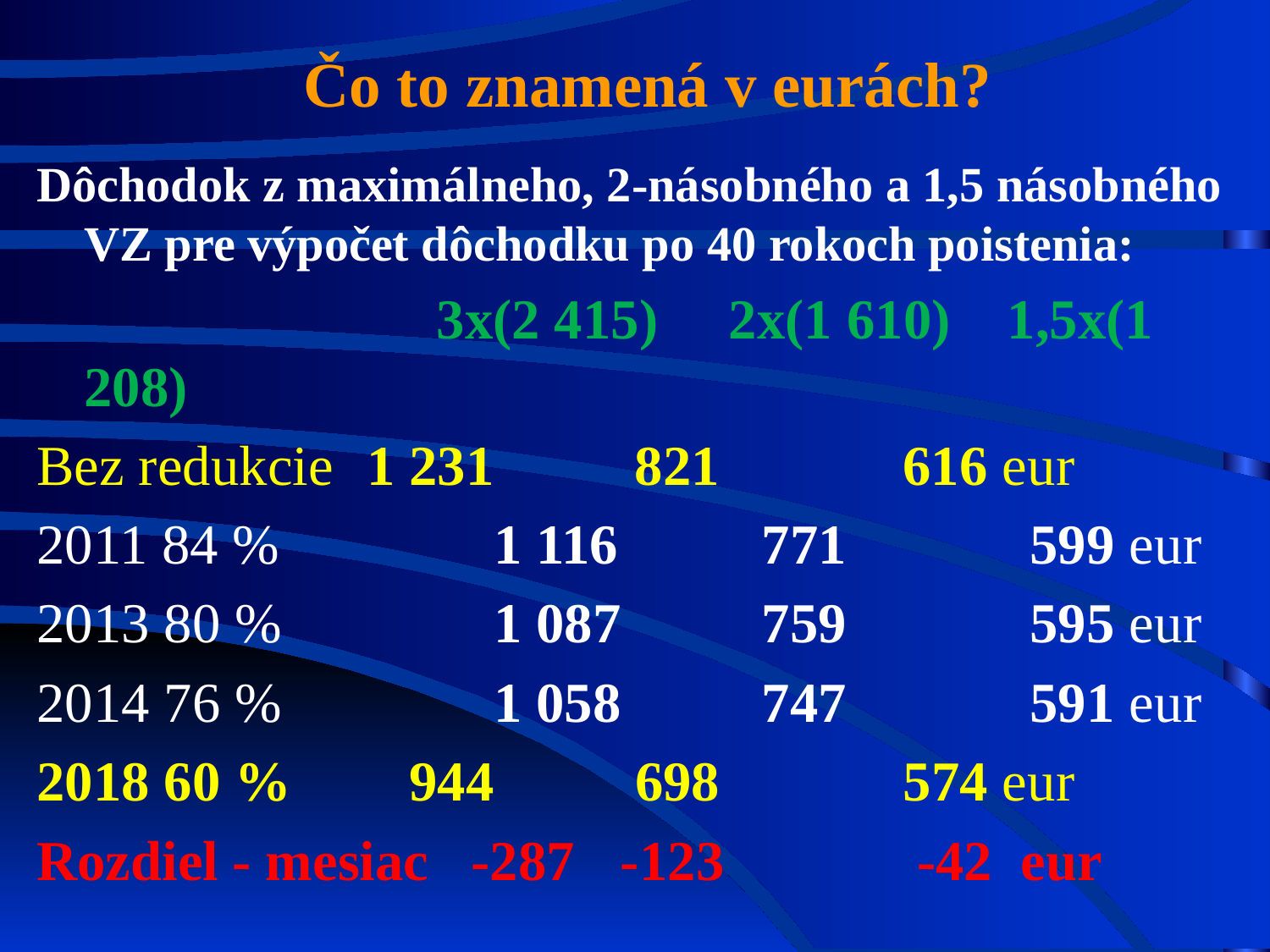

Čo to znamená v eurách?
Dôchodok z maximálneho, 2-násobného a 1,5 násobného VZ pre výpočet dôchodku po 40 rokoch poistenia:
			        3x(2 415)     2x(1 610)    1,5x(1 208)
Bez redukcie	  1 231 	   821	    616 eur
2011 84 %		  1 116 	   771	    599 eur
2013 80 %		  1 087 	   759	    595 eur
2014 76 %		  1 058 	   747	    591 eur
2018 60 %	     944 	   698	    574 eur
Rozdiel - mesiac   -287	  -123	     -42  eur